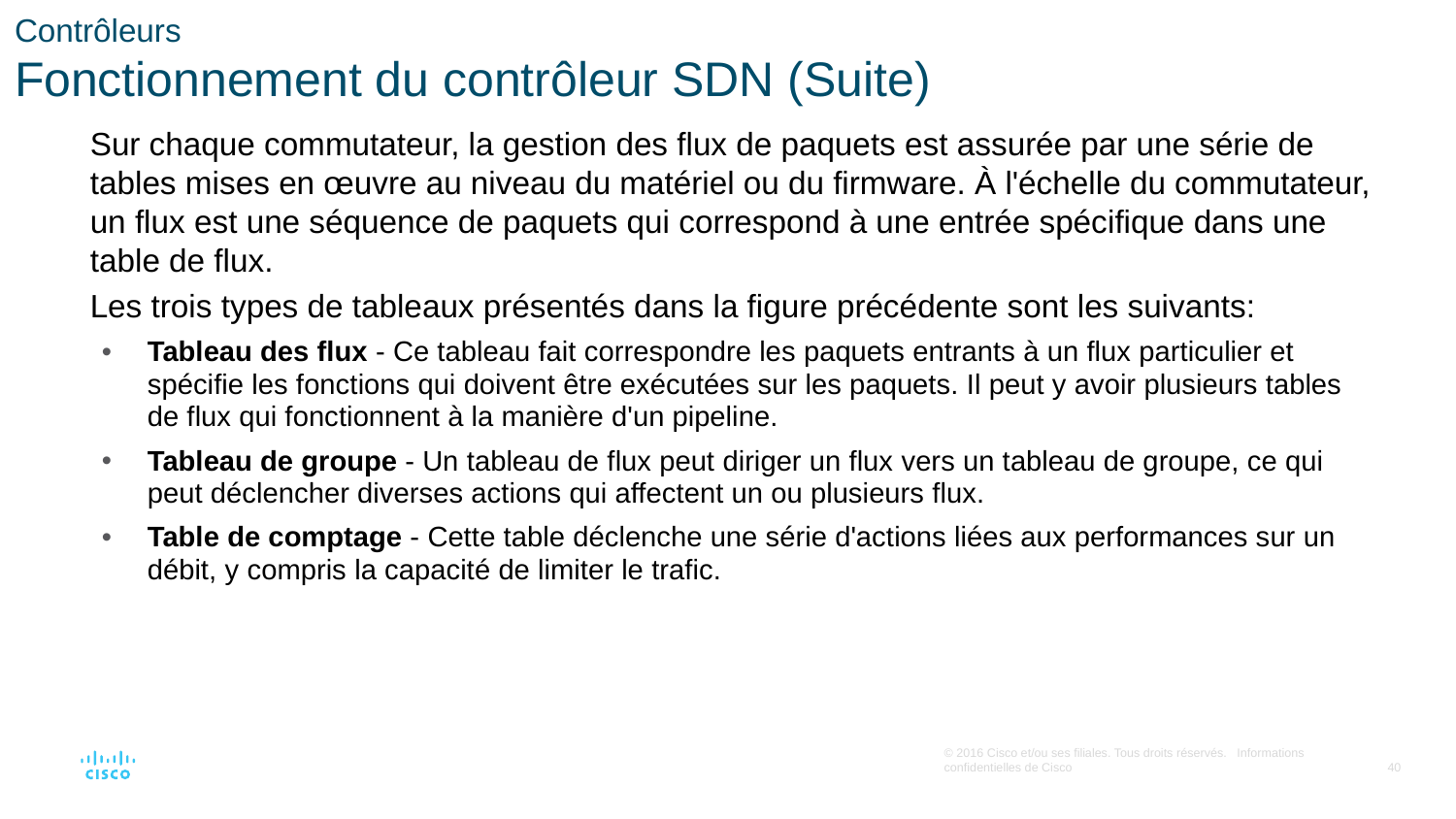

# Contrôleurs Fonctionnement du contrôleur SDN (Suite)
Sur chaque commutateur, la gestion des flux de paquets est assurée par une série de tables mises en œuvre au niveau du matériel ou du firmware. À l'échelle du commutateur, un flux est une séquence de paquets qui correspond à une entrée spécifique dans une table de flux.
Les trois types de tableaux présentés dans la figure précédente sont les suivants:
Tableau des flux - Ce tableau fait correspondre les paquets entrants à un flux particulier et spécifie les fonctions qui doivent être exécutées sur les paquets. Il peut y avoir plusieurs tables de flux qui fonctionnent à la manière d'un pipeline.
Tableau de groupe - Un tableau de flux peut diriger un flux vers un tableau de groupe, ce qui peut déclencher diverses actions qui affectent un ou plusieurs flux.
Table de comptage - Cette table déclenche une série d'actions liées aux performances sur un débit, y compris la capacité de limiter le trafic.